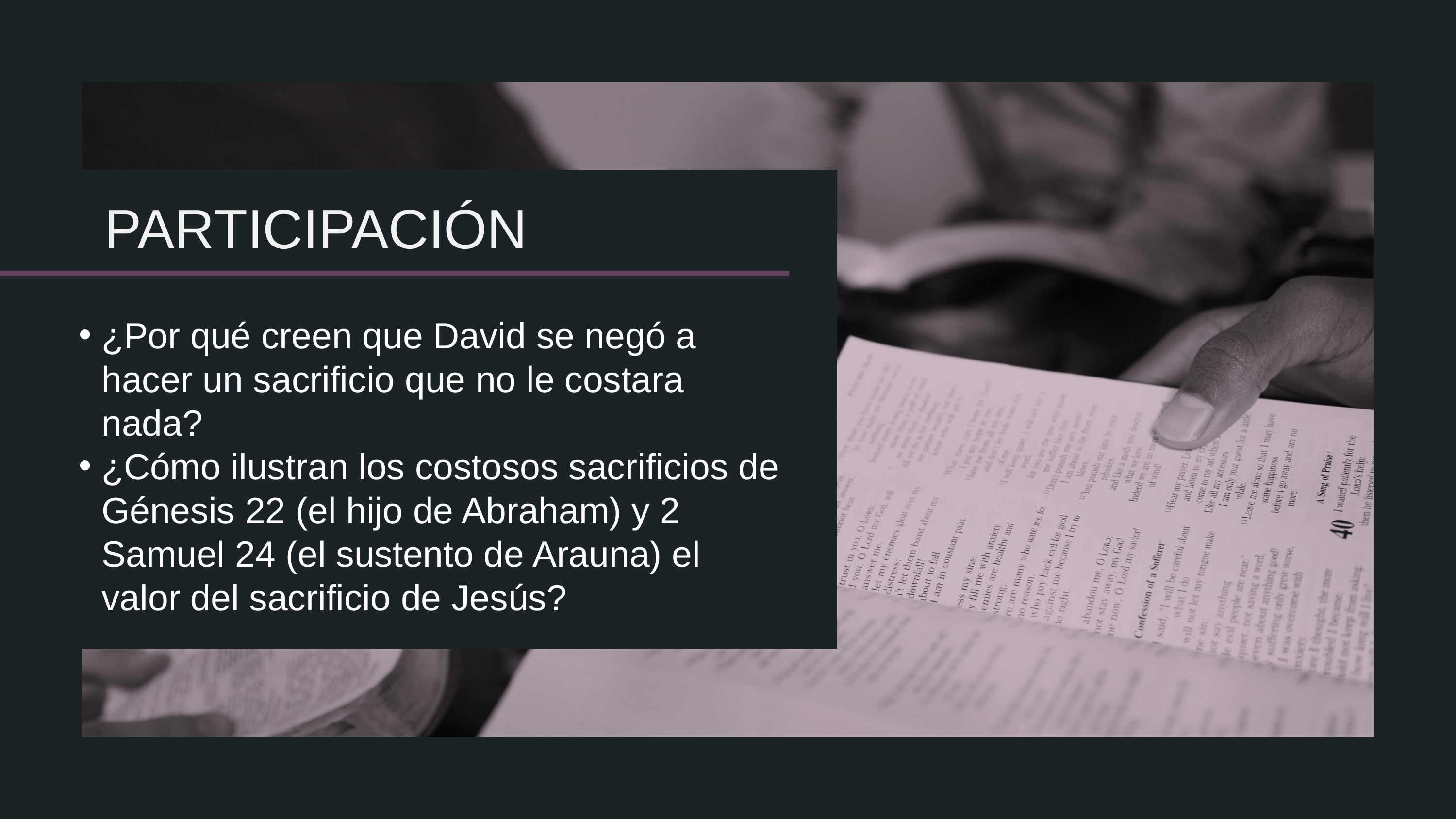

¿Por qué creen que David se negó a hacer un sacrificio que no le costara nada?
¿Cómo ilustran los costosos sacrificios de Génesis 22 (el hijo de Abraham) y 2 Samuel 24 (el sustento de Arauna) el valor del sacrificio de Jesús?